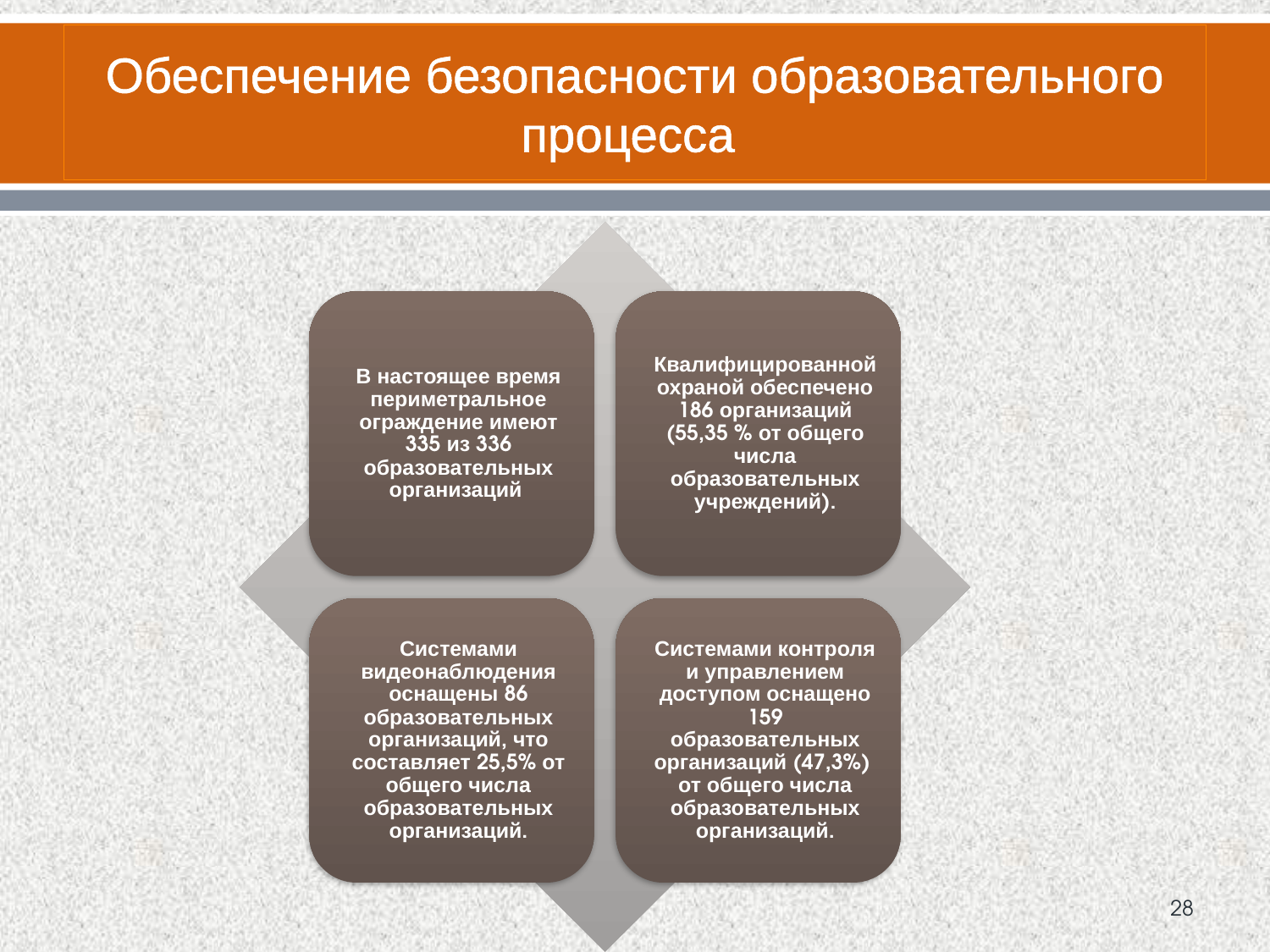

# Обеспечение безопасности образовательного процесса
В настоящее время периметральное ограждение имеют 335 из 336 образовательных организаций
Квалифицированной охраной обеспечено 186 организаций (55,35 % от общего числа образовательных учреждений).
Системами видеонаблюдения оснащены 86 образовательных организаций, что составляет 25,5% от общего числа образовательных организаций.
Системами контроля и управлением доступом оснащено 159 образовательных организаций (47,3%)  от общего числа образовательных организаций.
28